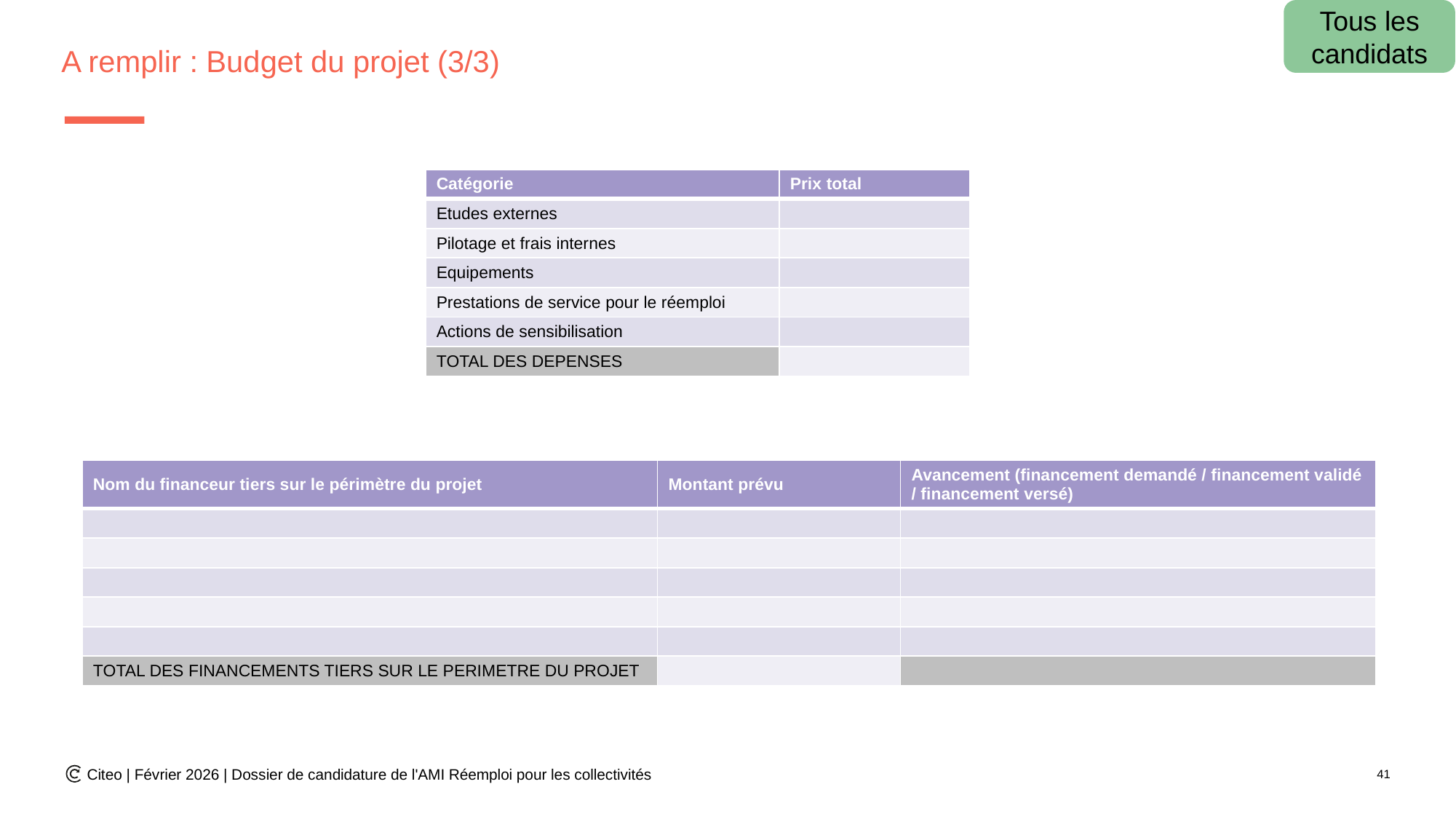

Tous les candidats
# A remplir : Budget du projet (3/3)
| Catégorie | Prix total |
| --- | --- |
| Etudes externes |  |
| Pilotage et frais internes |  |
| Equipements |  |
| Prestations de service pour le réemploi |  |
| Actions de sensibilisation |  |
| TOTAL DES DEPENSES |  |
| Nom du financeur tiers sur le périmètre du projet | Montant prévu | Avancement (financement demandé / financement validé / financement versé) |
| --- | --- | --- |
|  |  |  |
|  |  |  |
|  |  |  |
|  |  |  |
|  |  |  |
| TOTAL DES FINANCEMENTS TIERS SUR LE PERIMETRE DU PROJET |  |  |
Citeo | Février 2026 | Dossier de candidature de l'AMI Réemploi pour les collectivités
41